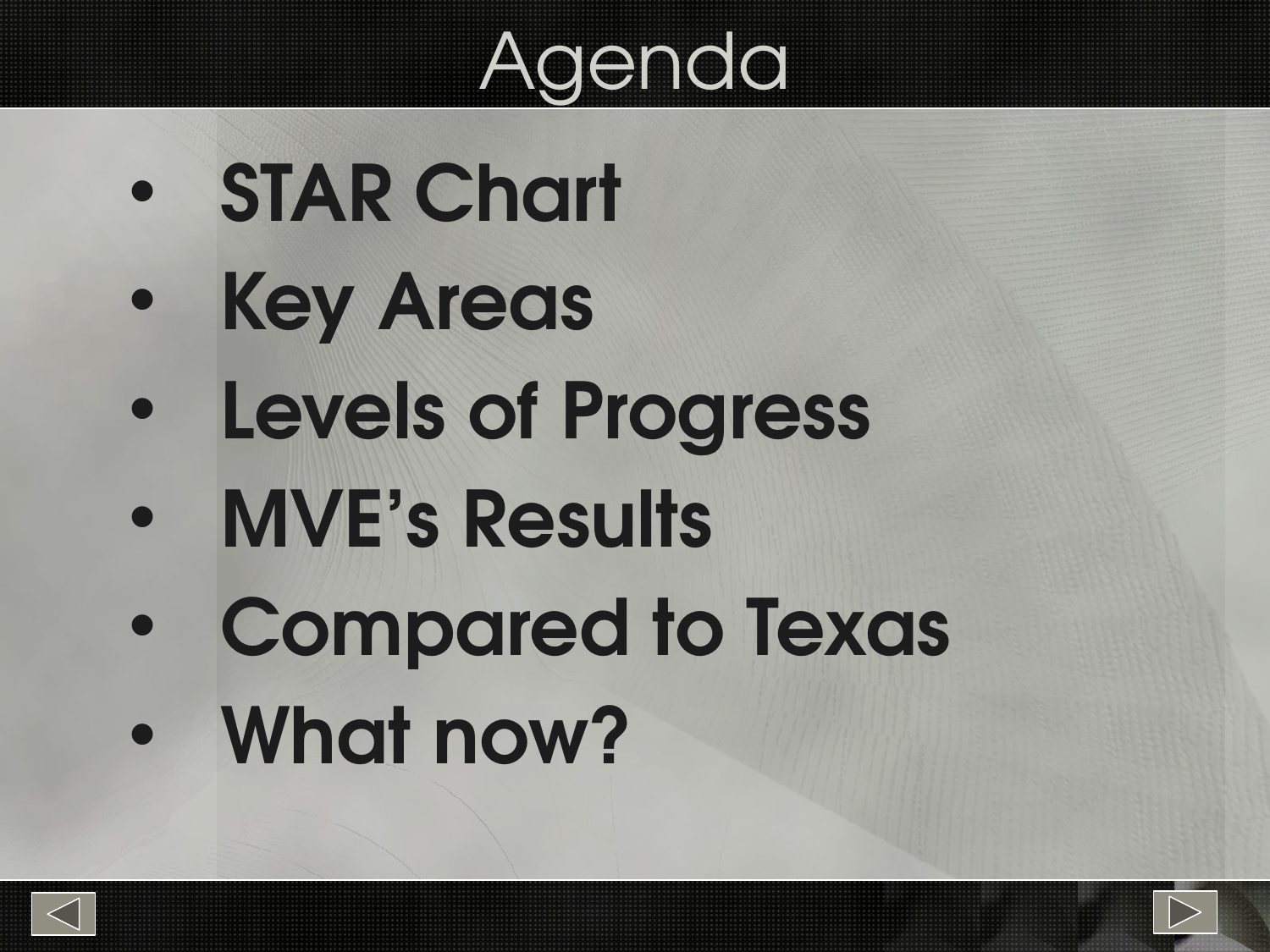

# Agenda
  STAR Chart
  Key Areas
  Levels of Progress
  MVE’s Results
  Compared to Texas
  What now?